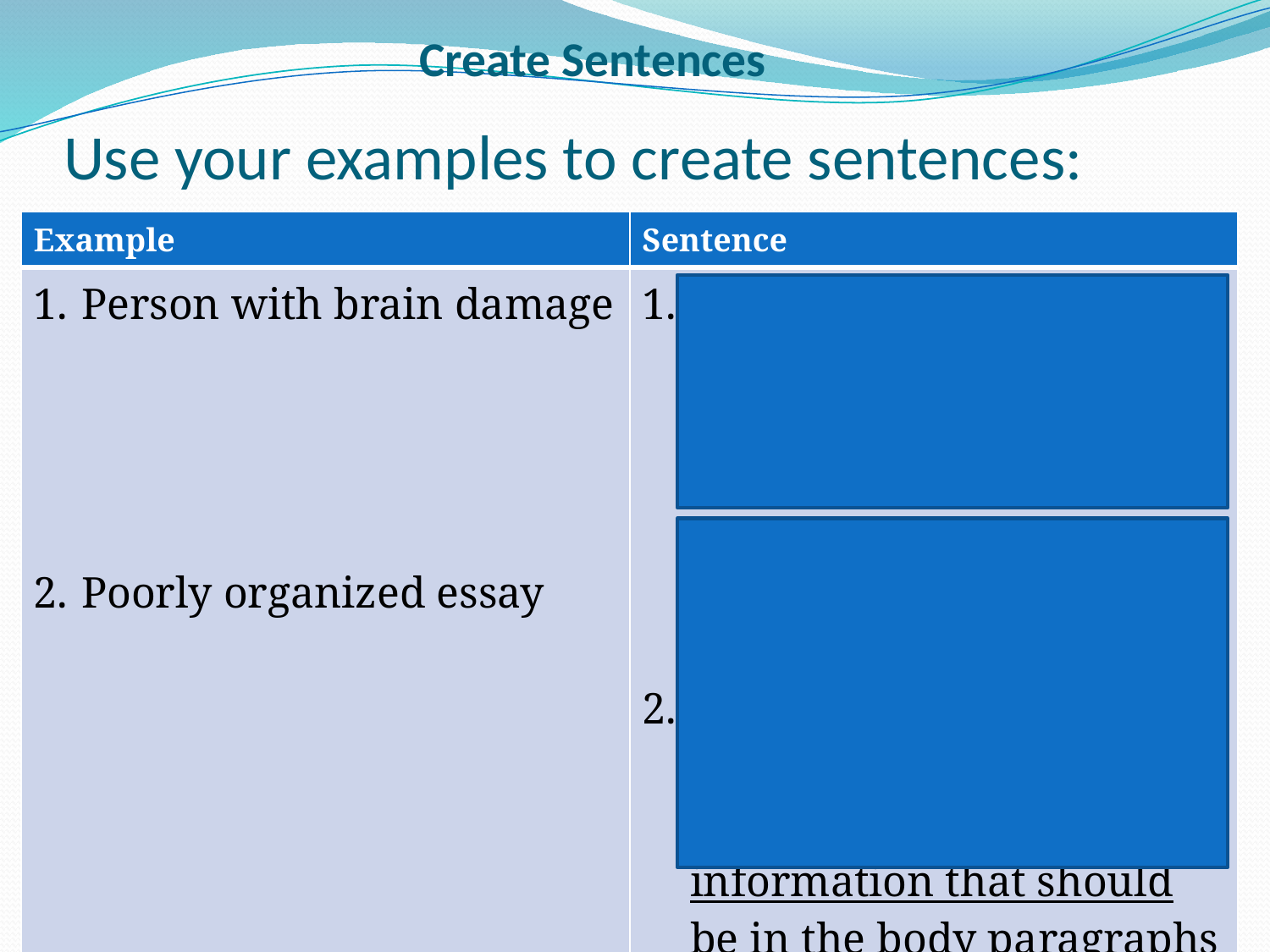

Create Sentences
# Use your examples to create sentences:
| Example | Sentence |
| --- | --- |
| Person with brain damage Poorly organized essay | The patient is incoherent when he speaks because the speaking part of his brain was damaged in the accident. The student’s essay is incoherent because there is no thesis and information that should be in the body paragraphs is in the conclusion. |